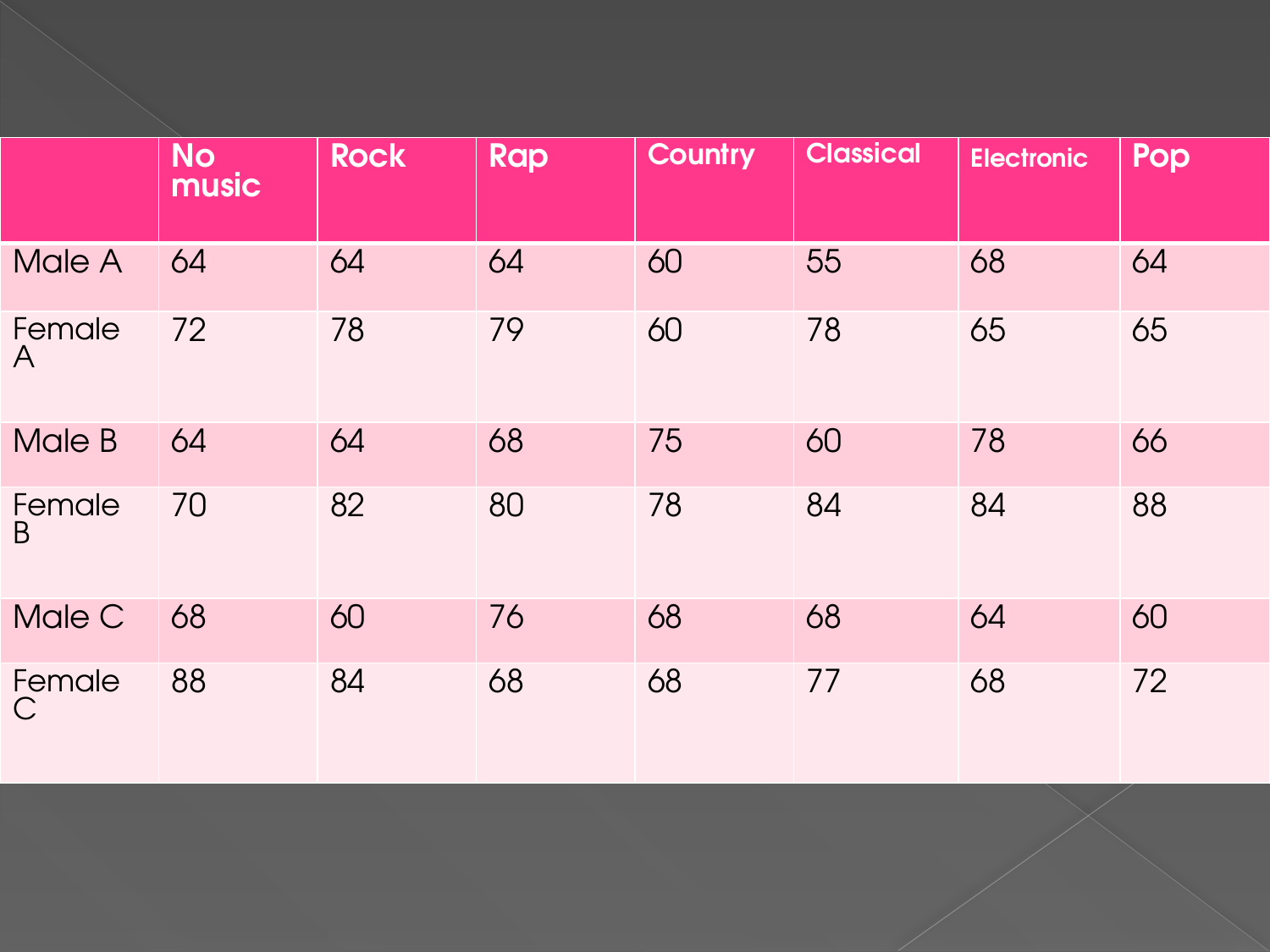

|  | No music | Rock | Rap | Country | Classical | Electronic | Pop |
| --- | --- | --- | --- | --- | --- | --- | --- |
| Male A | 64 | 64 | 64 | 60 | 55 | 68 | 64 |
| Female A | 72 | 78 | 79 | 60 | 78 | 65 | 65 |
| Male B | 64 | 64 | 68 | 75 | 60 | 78 | 66 |
| Female B | 70 | 82 | 80 | 78 | 84 | 84 | 88 |
| Male C | 68 | 60 | 76 | 68 | 68 | 64 | 60 |
| Female C | 88 | 84 | 68 | 68 | 77 | 68 | 72 |